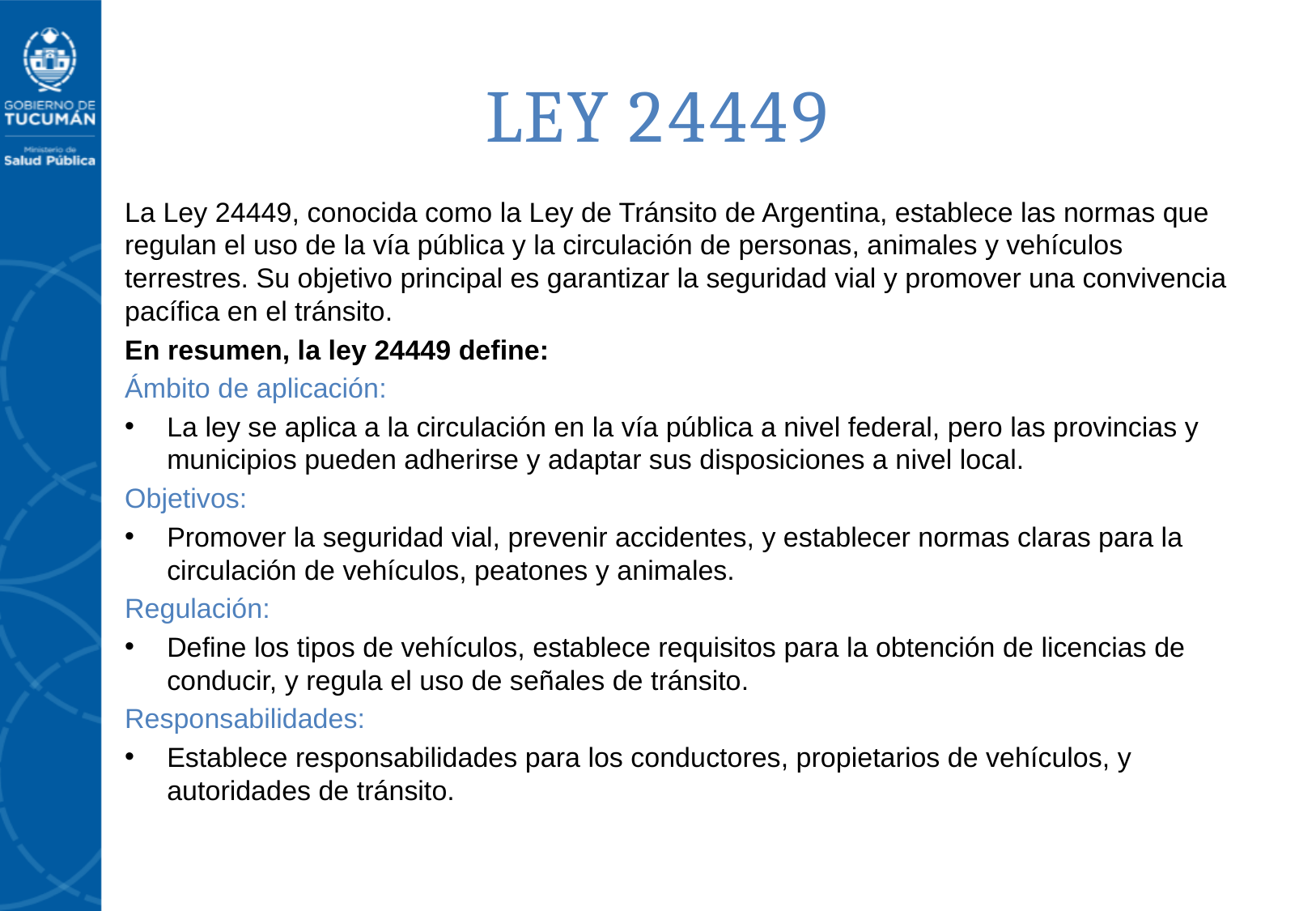

# LEY 24449
La Ley 24449, conocida como la Ley de Tránsito de Argentina, establece las normas que regulan el uso de la vía pública y la circulación de personas, animales y vehículos terrestres. Su objetivo principal es garantizar la seguridad vial y promover una convivencia pacífica en el tránsito.
En resumen, la ley 24449 define:
Ámbito de aplicación:
La ley se aplica a la circulación en la vía pública a nivel federal, pero las provincias y municipios pueden adherirse y adaptar sus disposiciones a nivel local.
Objetivos:
Promover la seguridad vial, prevenir accidentes, y establecer normas claras para la circulación de vehículos, peatones y animales.
Regulación:
Define los tipos de vehículos, establece requisitos para la obtención de licencias de conducir, y regula el uso de señales de tránsito.
Responsabilidades:
Establece responsabilidades para los conductores, propietarios de vehículos, y autoridades de tránsito.